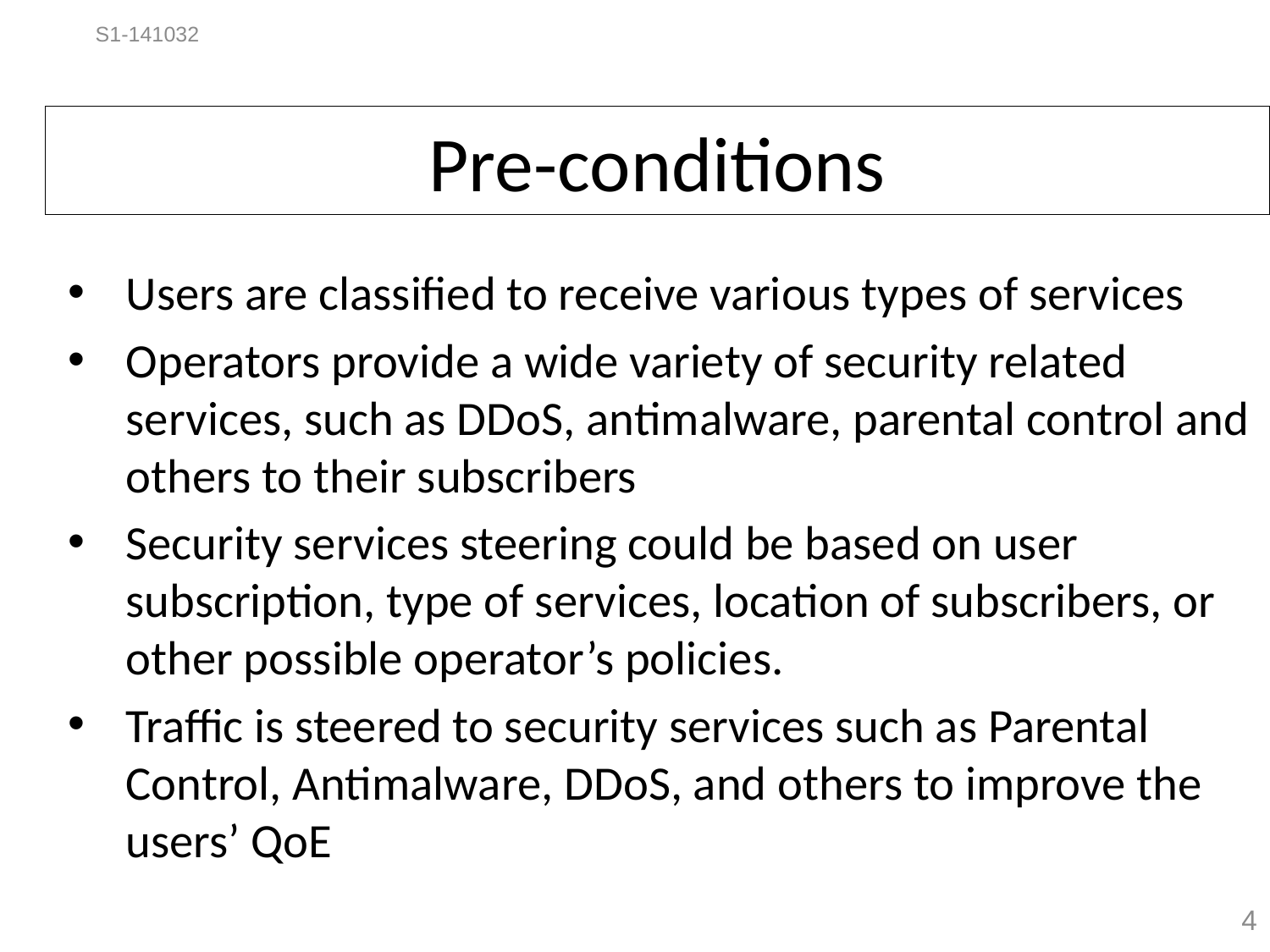

S1-141032
# Pre-conditions
Users are classified to receive various types of services
Operators provide a wide variety of security related services, such as DDoS, antimalware, parental control and others to their subscribers
Security services steering could be based on user subscription, type of services, location of subscribers, or other possible operator’s policies.
Traffic is steered to security services such as Parental Control, Antimalware, DDoS, and others to improve the users’ QoE
4